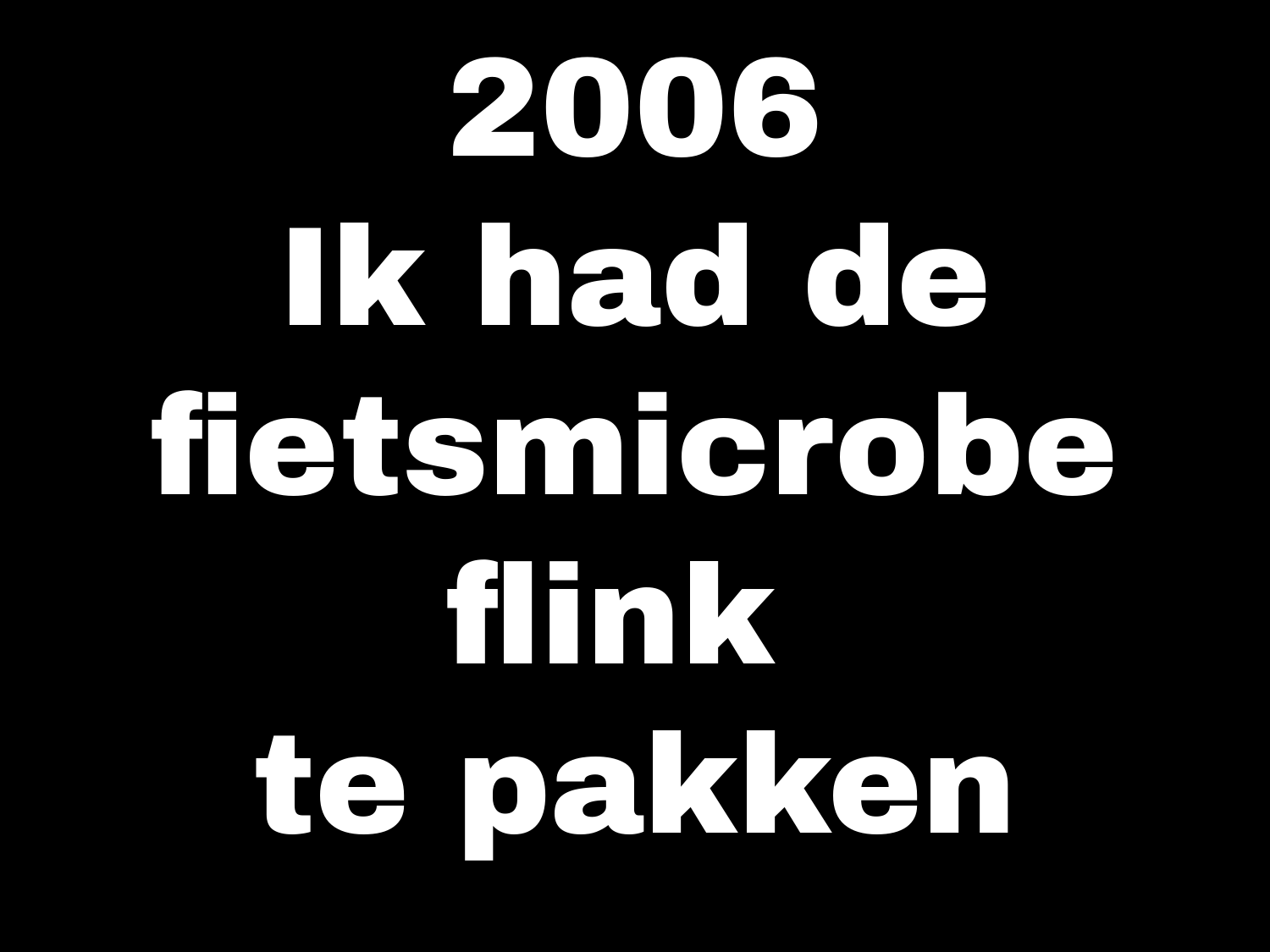

# 2006 Ik had de fietsmicrobe flink te pakken